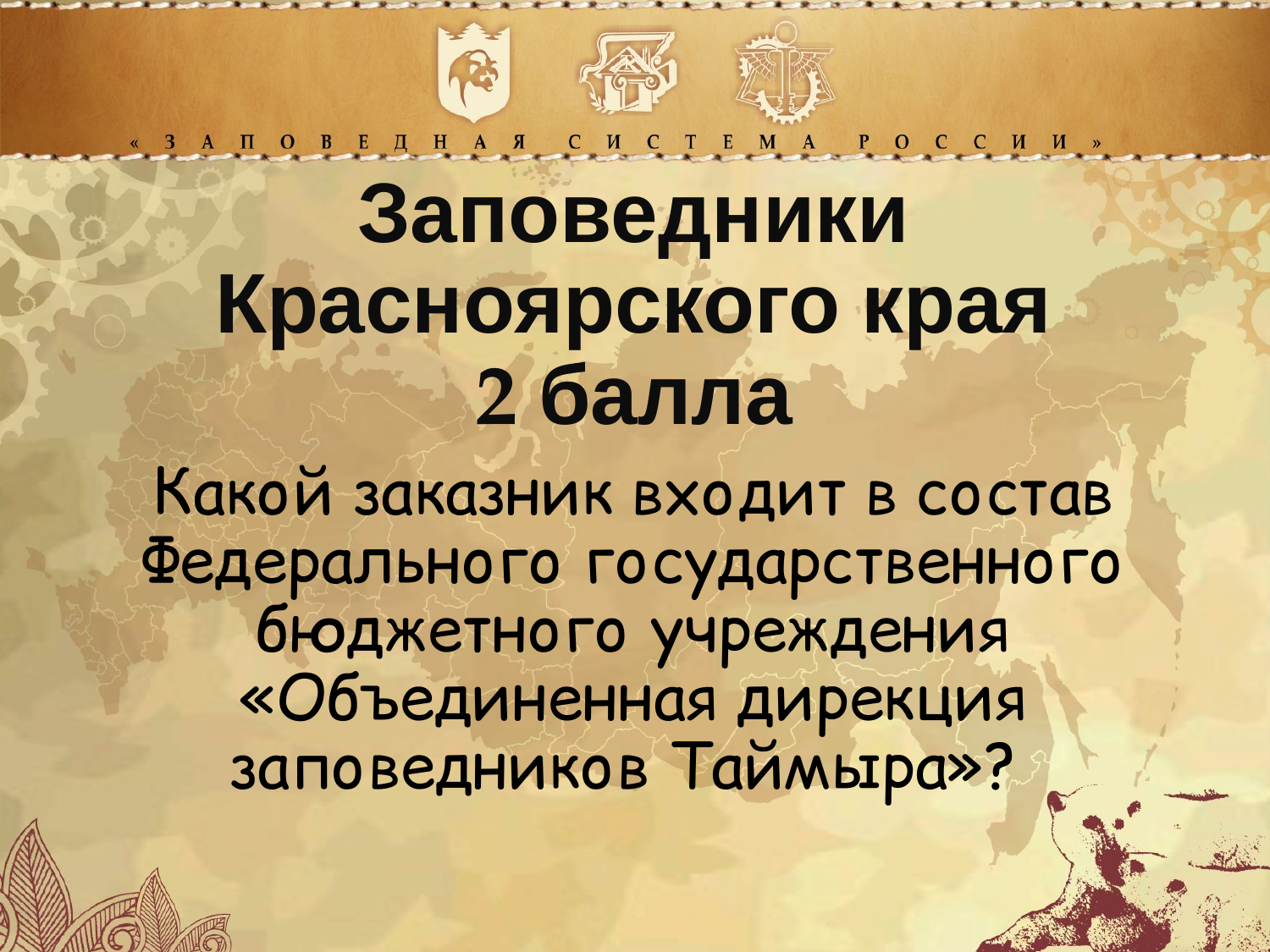

Заповедники Красноярского края
2 балла
Какой заказник входит в состав Федерального государственного бюджетного учреждения «Объединенная дирекция заповедников Таймыра»?